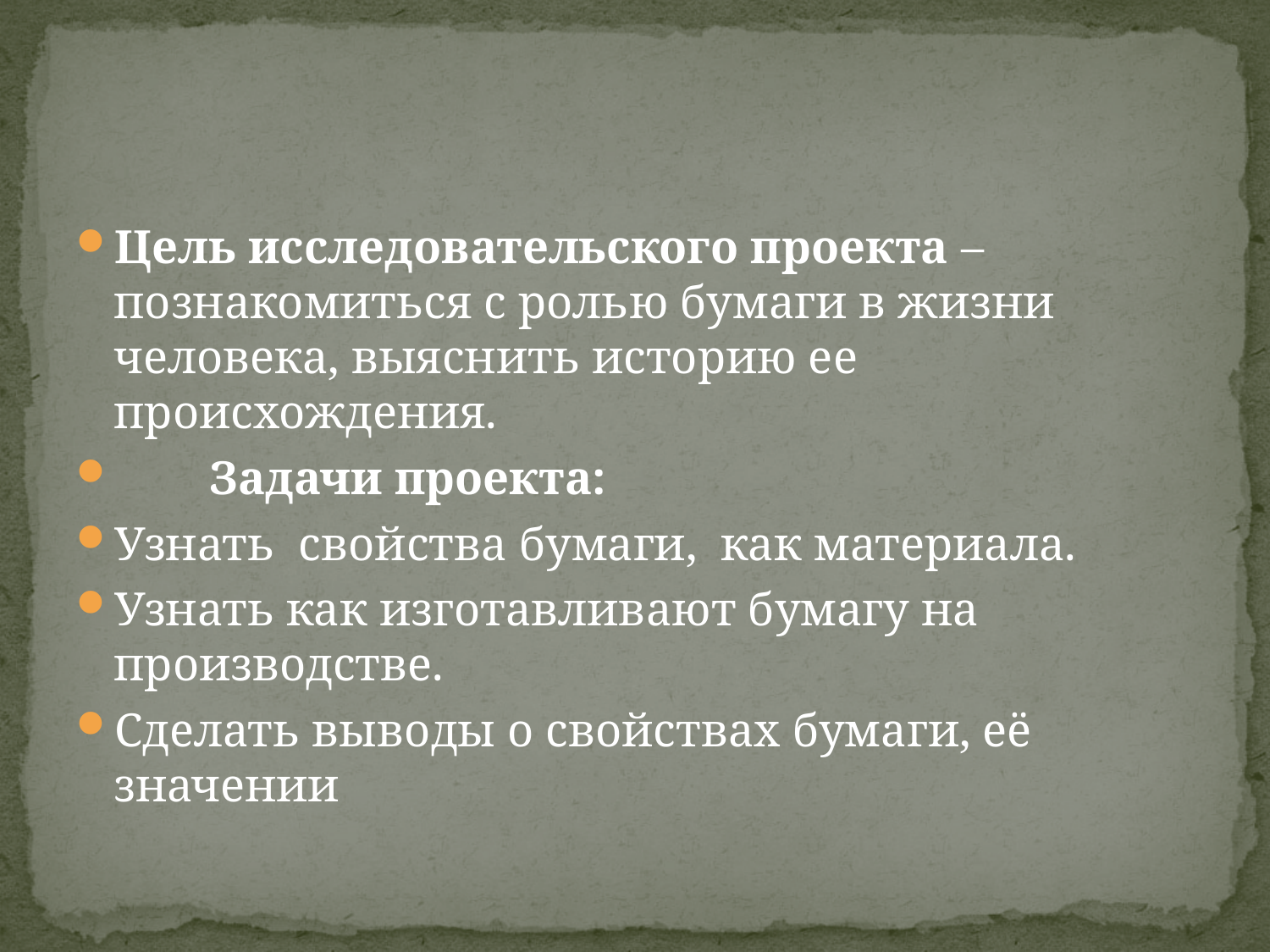

#
Цель исследовательского проекта – познакомиться с ролью бумаги в жизни человека, выяснить историю ее происхождения.
        Задачи проекта:
Узнать  свойства бумаги,  как материала.
Узнать как изготавливают бумагу на производстве.
Сделать выводы о свойствах бумаги, её значении